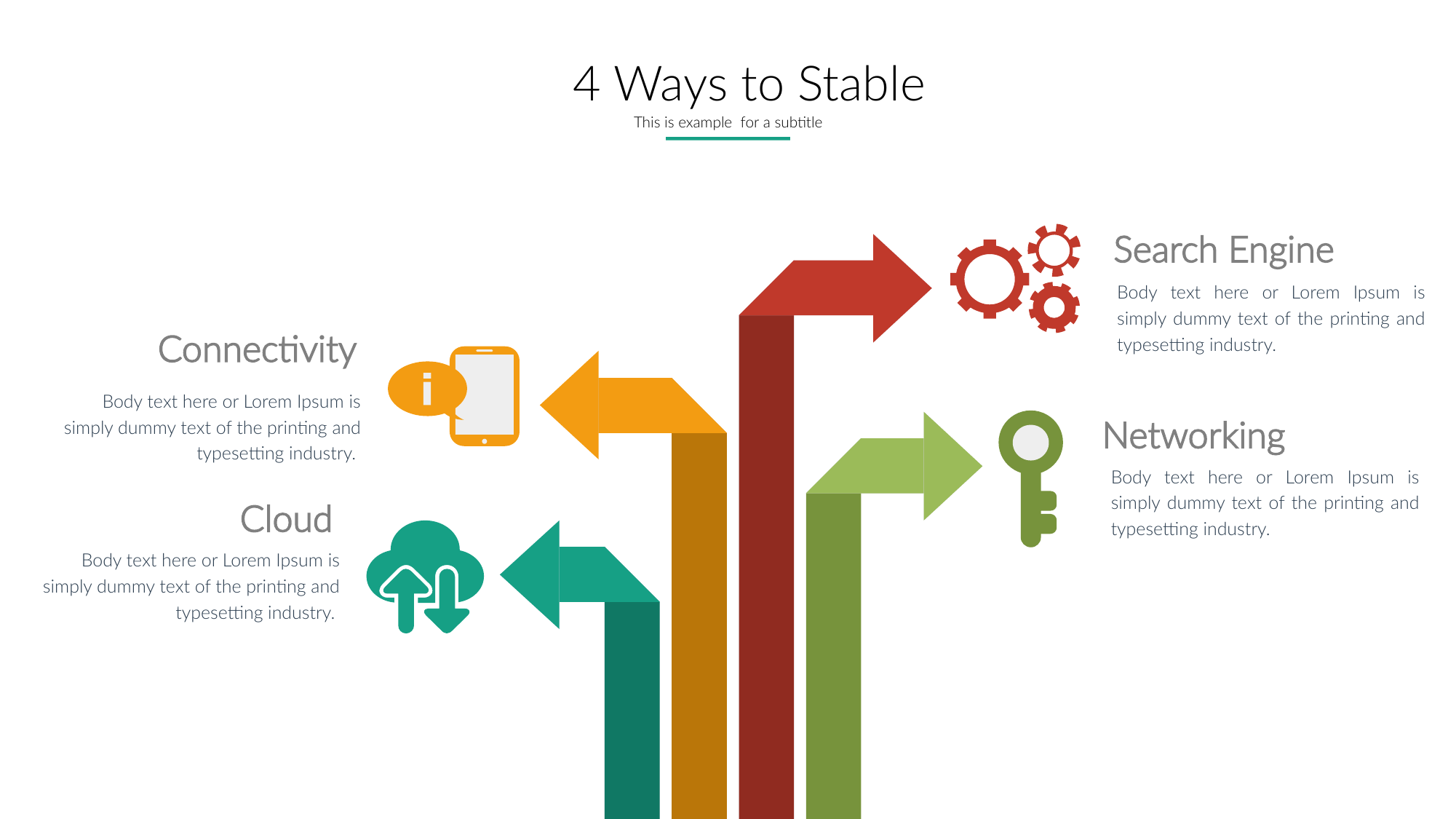

4 Ways to Stable
This is example  for a subtitle

Search Engine
Body text here or Lorem Ipsum is simply dummy text of the printing and typesetting industry.

Connectivity
Body text here or Lorem Ipsum is simply dummy text of the printing and typesetting industry.

Networking
Body text here or Lorem Ipsum is simply dummy text of the printing and typesetting industry.

Cloud
Body text here or Lorem Ipsum is simply dummy text of the printing and typesetting industry.